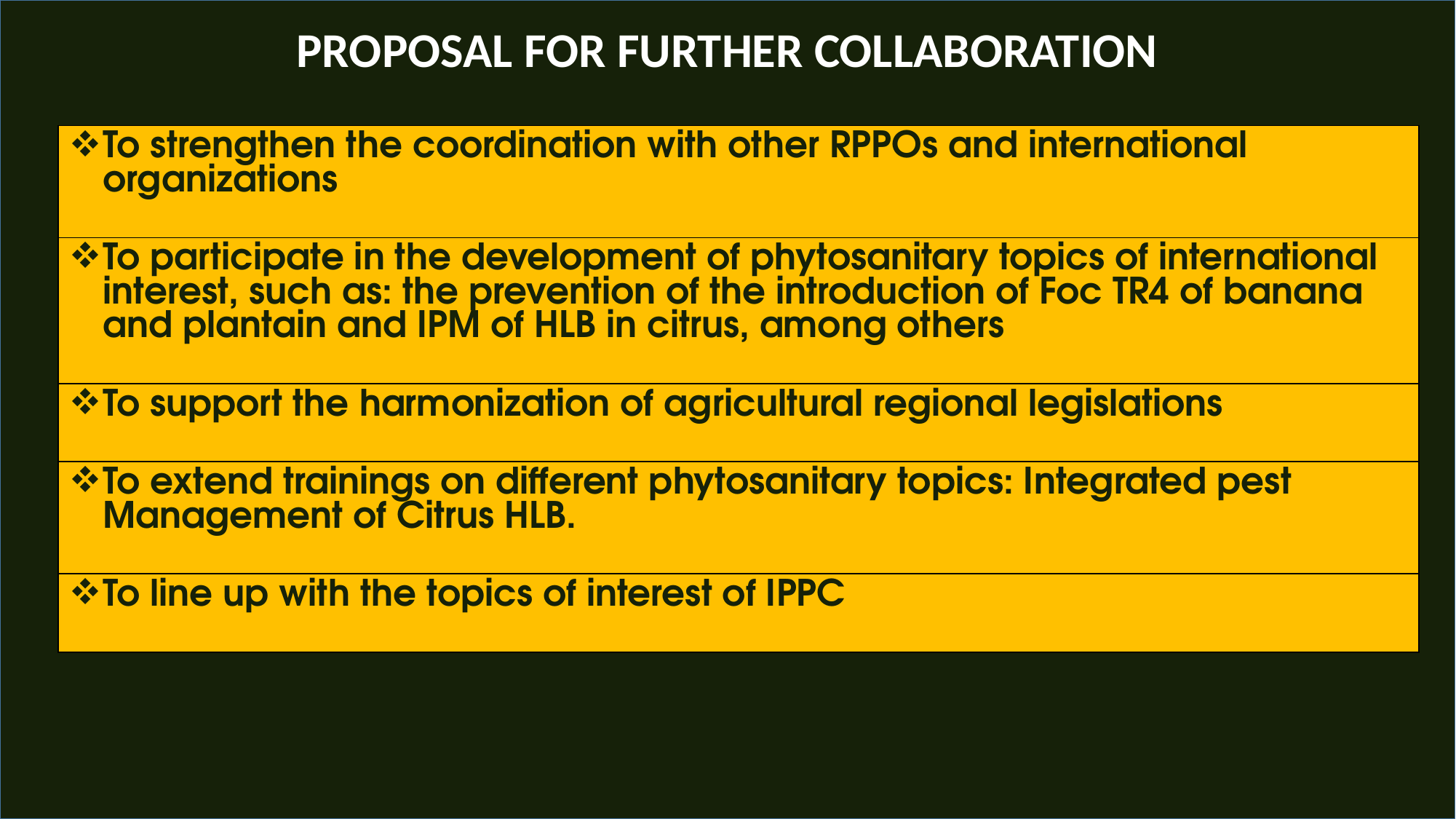

# PROPOSAL FOR FURTHER COLLABORATION
| To strengthen the coordination with other RPPOs and international organizations |
| --- |
| To participate in the development of phytosanitary topics of international interest, such as: the prevention of the introduction of Foc TR4 of banana and plantain and IPM of HLB in citrus, among others |
| To support the harmonization of agricultural regional legislations |
| To extend trainings on different phytosanitary topics: Integrated pest Management of Citrus HLB. |
| To line up with the topics of interest of IPPC |